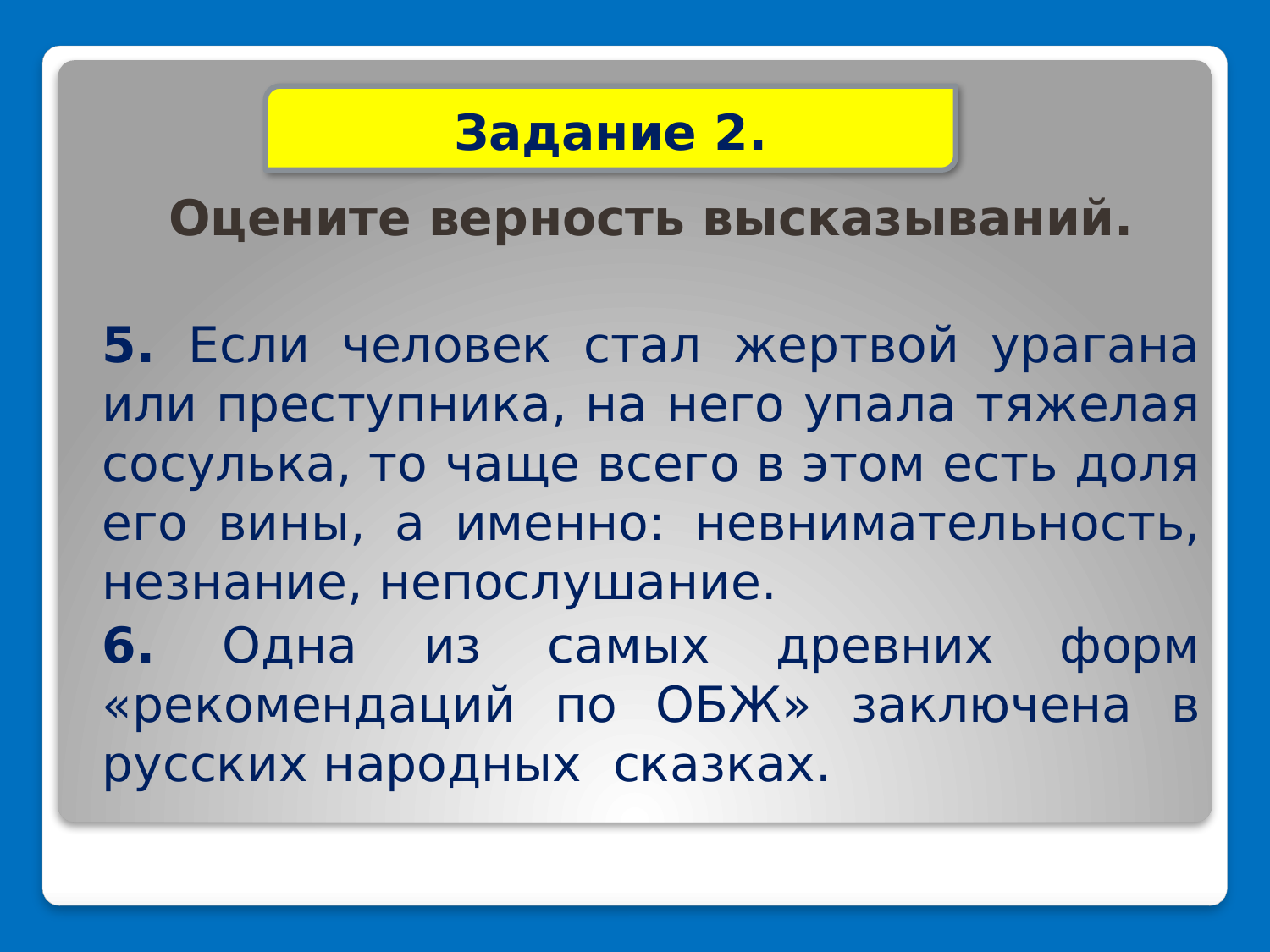

Задание 2.

Оцените верность высказываний.

5. Если человек стал жертвой урагана или преступника, на него упала тяжелая сосулька, то чаще всего в этом есть доля его вины, а именно: невнимательность, незнание, непослушание.
6. Одна из самых древних форм «рекомендаций по ОБЖ» заключена в русских народных  сказках.

#